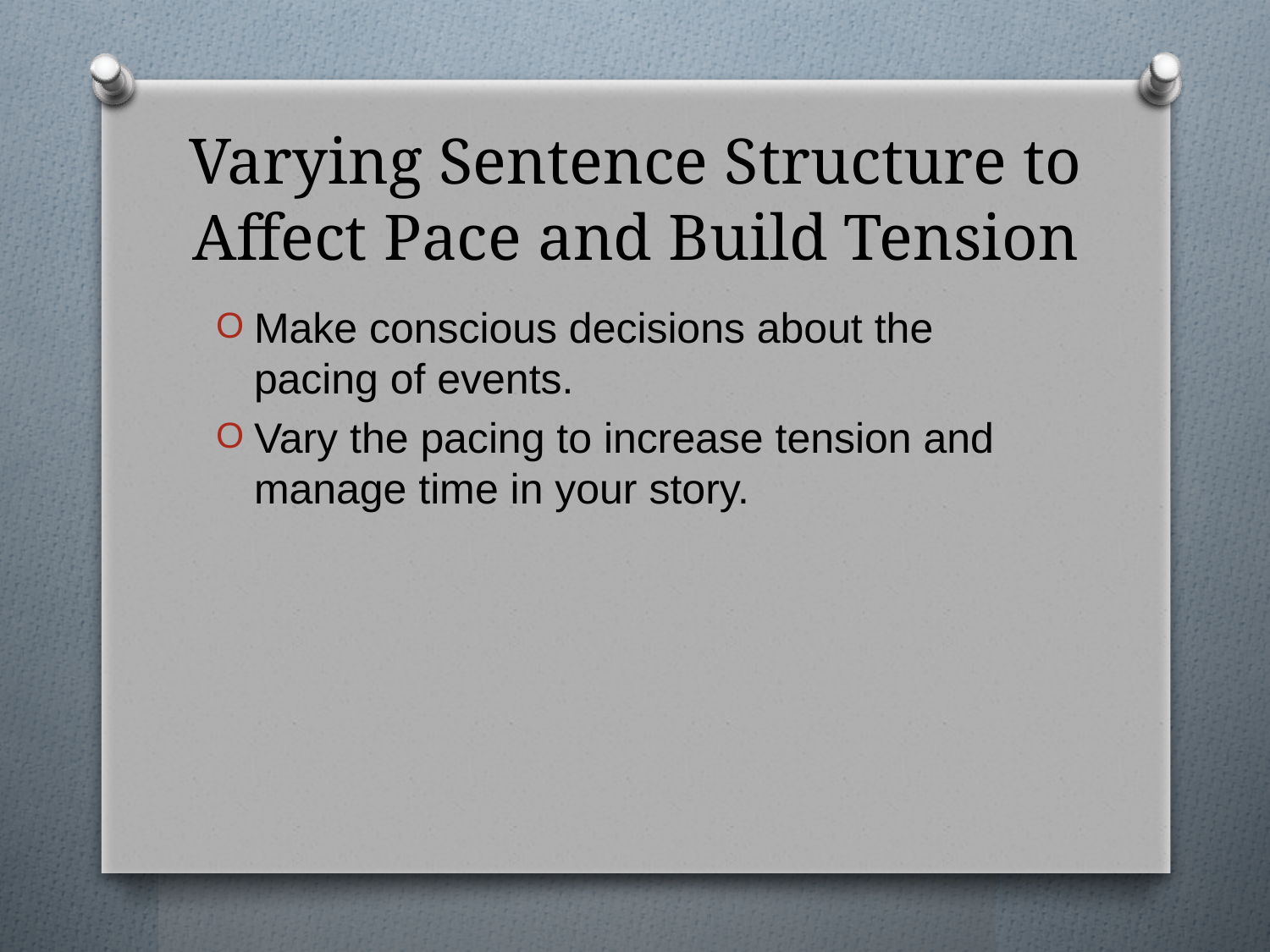

# Varying Sentence Structure to Affect Pace and Build Tension
Make conscious decisions about the pacing of events.
Vary the pacing to increase tension and manage time in your story.